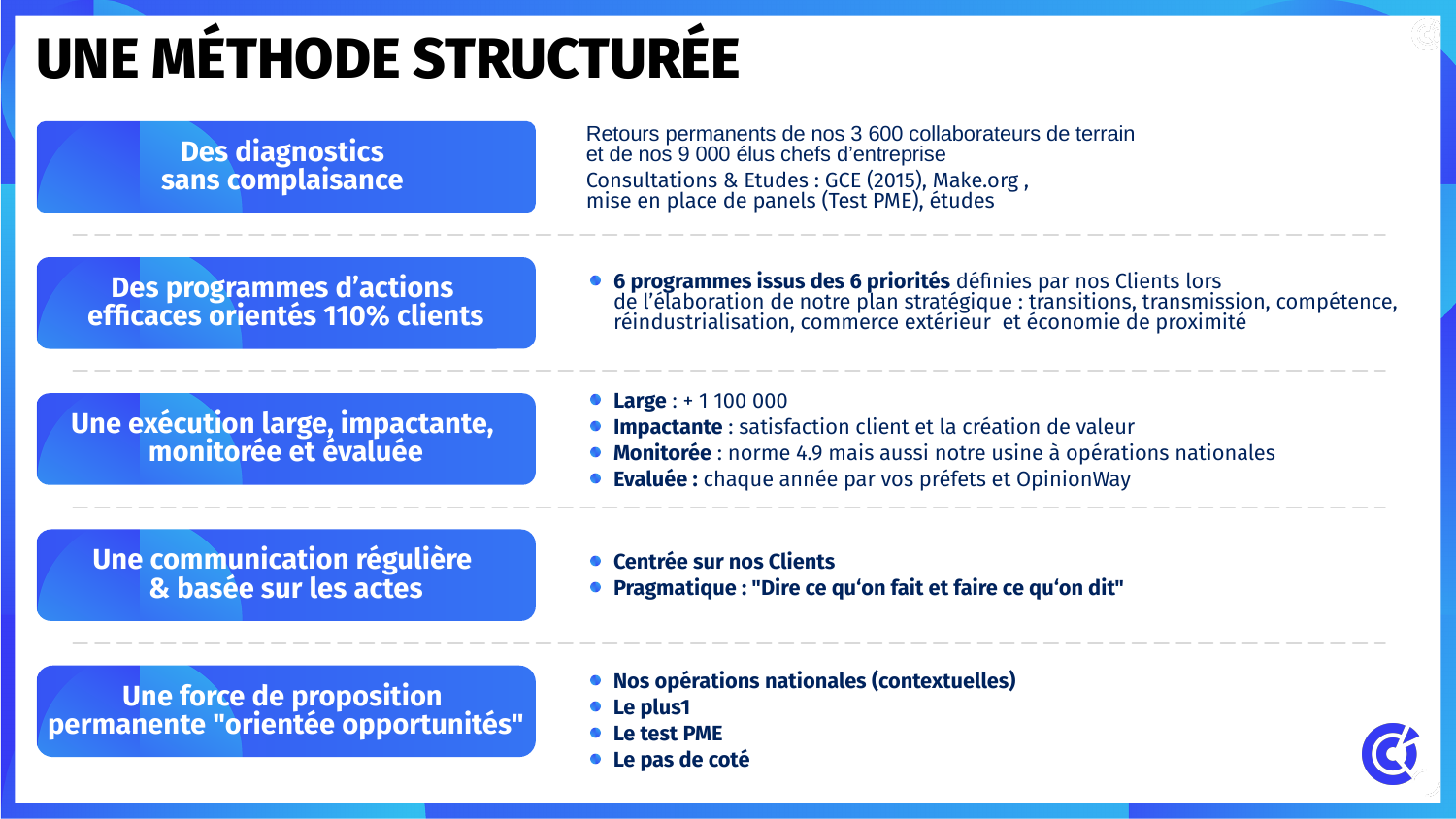

# Une méthode structurée
Retours permanents de nos 3 600 collaborateurs de terrain
et de nos 9 000 élus chefs d’entreprise
Consultations & Etudes : GCE (2015), Make.org ,
mise en place de panels (Test PME), études
Des diagnostics
sans complaisance
Des programmes d’actions
efficaces orientés 110% clients
6 programmes issus des 6 priorités définies par nos Clients lors
de l’élaboration de notre plan stratégique : transitions, transmission, compétence, réindustrialisation, commerce extérieur  et économie de proximité
Large : + 1 100 000
Impactante : satisfaction client et la création de valeur
Monitorée : norme 4.9 mais aussi notre usine à opérations nationales
Evaluée : chaque année par vos préfets et OpinionWay
Une exécution large, impactante,
monitorée et évaluée
Une communication régulière
& basée sur les actes
Centrée sur nos Clients
Pragmatique : "Dire ce qu‘on fait et faire ce qu‘on dit"
Une force de proposition
permanente "orientée opportunités"
Nos opérations nationales (contextuelles)
Le plus1
Le test PME
Le pas de coté